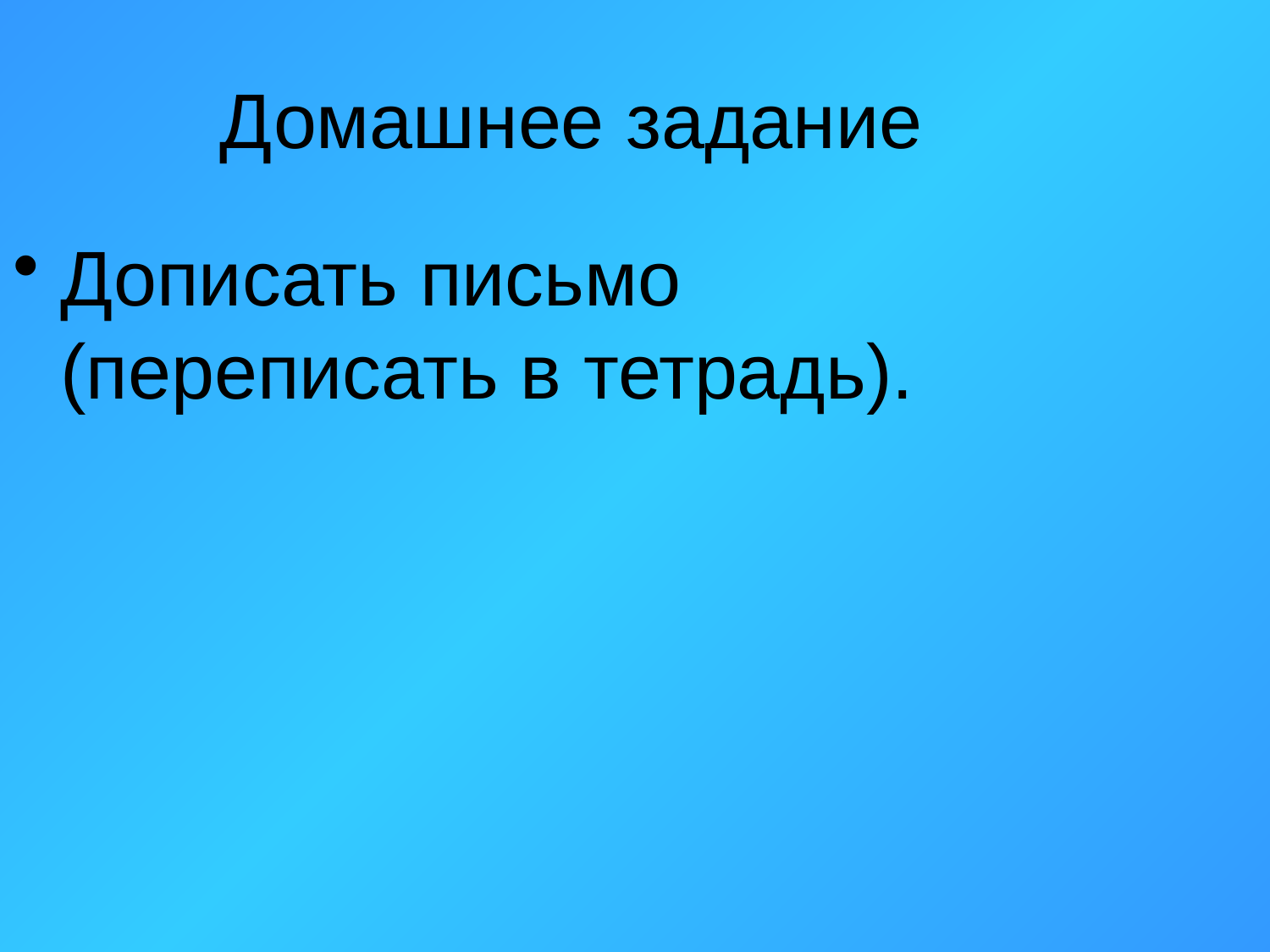

Домашнее задание
Дописать письмо (переписать в тетрадь).